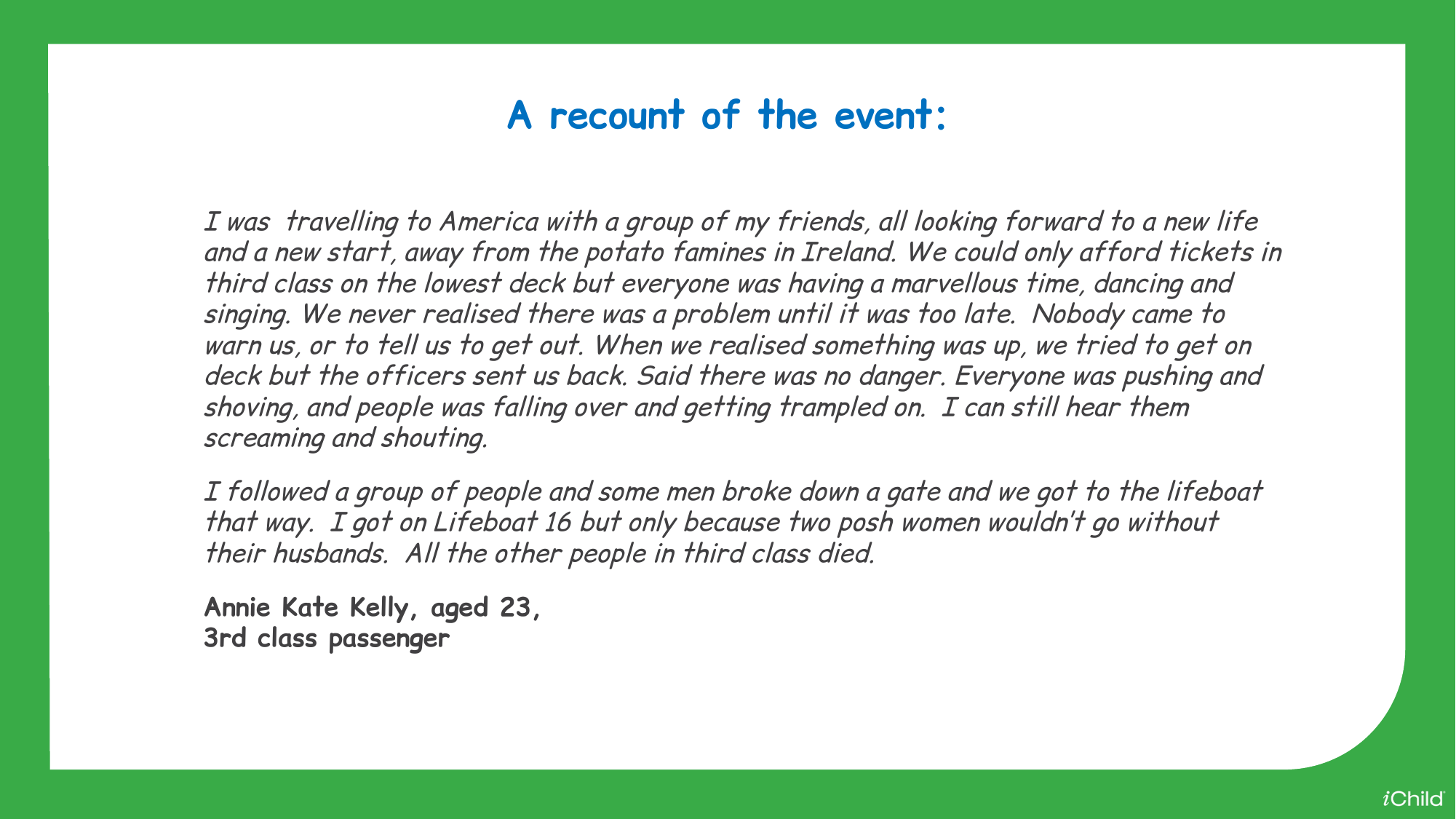

A recount of the event:
I was  travelling to America with a group of my friends, all looking forward to a new life and a new start, away from the potato famines in Ireland. We could only afford tickets in third class on the lowest deck but everyone was having a marvellous time, dancing and singing. We never realised there was a problem until it was too late.  Nobody came to warn us, or to tell us to get out. When we realised something was up, we tried to get on deck but the officers sent us back. Said there was no danger. Everyone was pushing and shoving, and people was falling over and getting trampled on.  I can still hear them screaming and shouting.
I followed a group of people and some men broke down a gate and we got to the lifeboat that way.  I got on Lifeboat 16 but only because two posh women wouldn’t go without their husbands.  All the other people in third class died.
Annie Kate Kelly, aged 23,
3rd class passenger